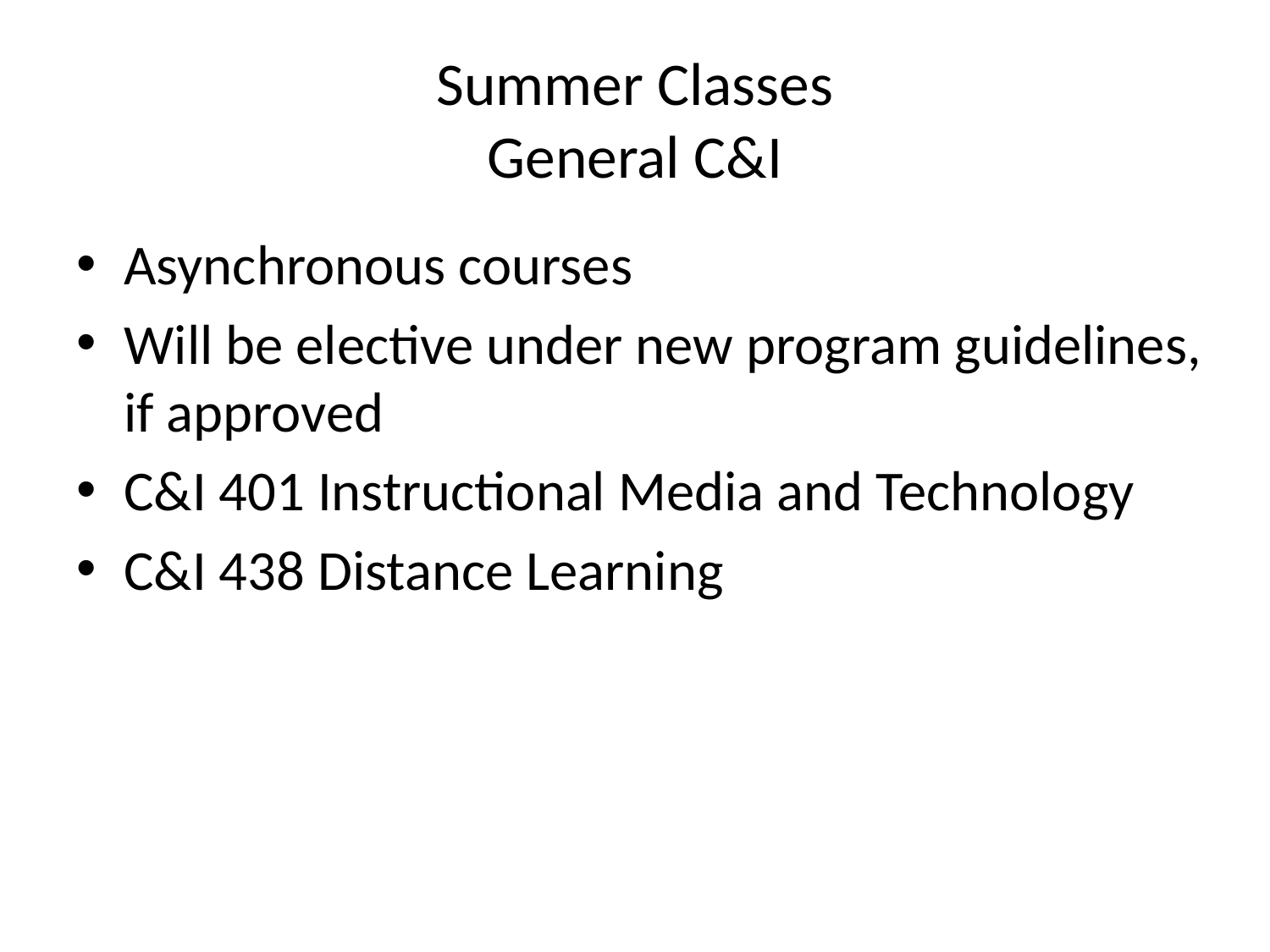

# Summer Classes General C&I
Asynchronous courses
Will be elective under new program guidelines, if approved
C&I 401 Instructional Media and Technology
C&I 438 Distance Learning